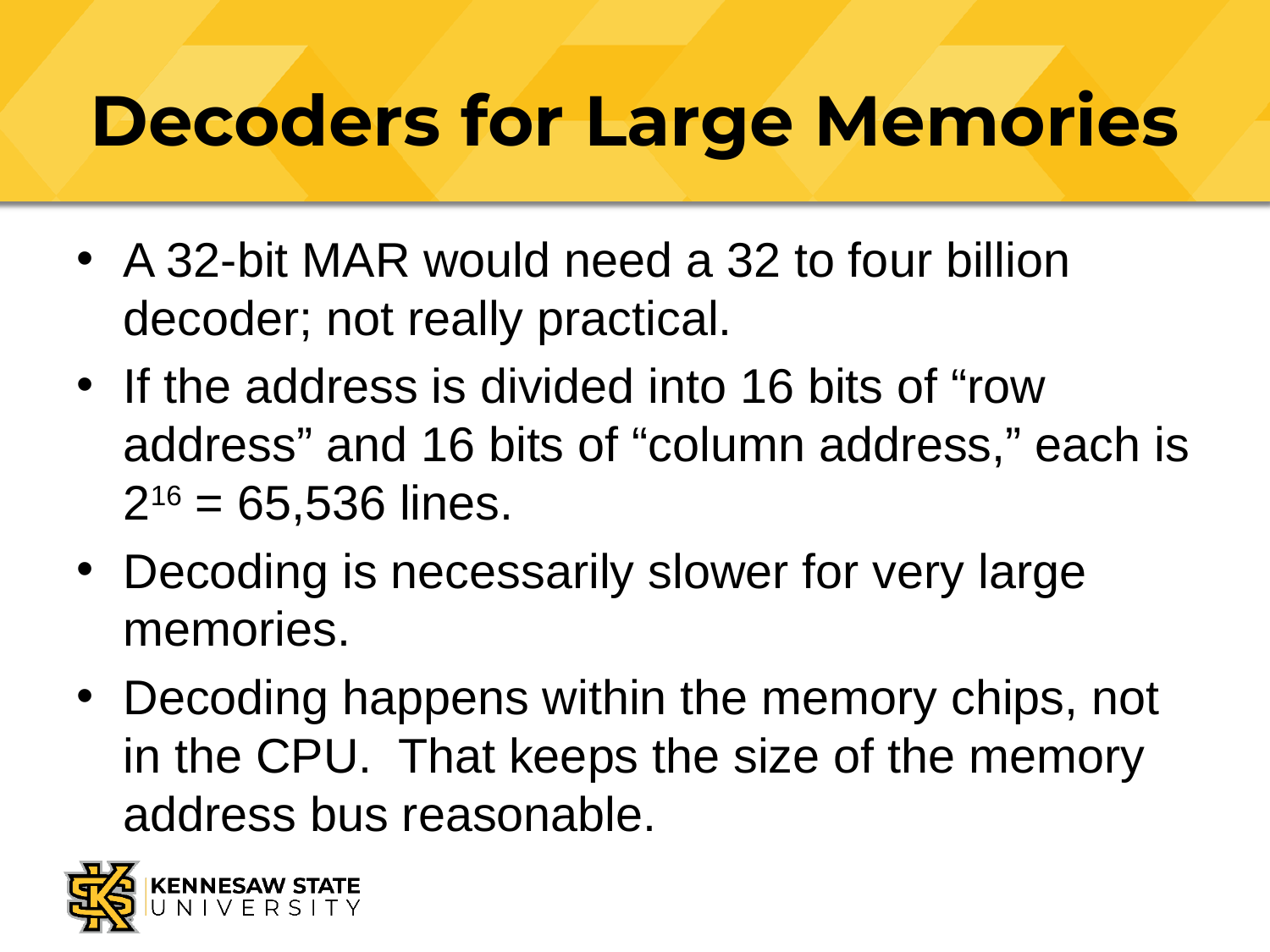

# Decoders for Large Memories
A 32-bit MAR would need a 32 to four billion decoder; not really practical.
If the address is divided into 16 bits of “row address” and 16 bits of “column address,” each is 216 = 65,536 lines.
Decoding is necessarily slower for very large memories.
Decoding happens within the memory chips, not in the CPU.  That keeps the size of the memory address bus reasonable.